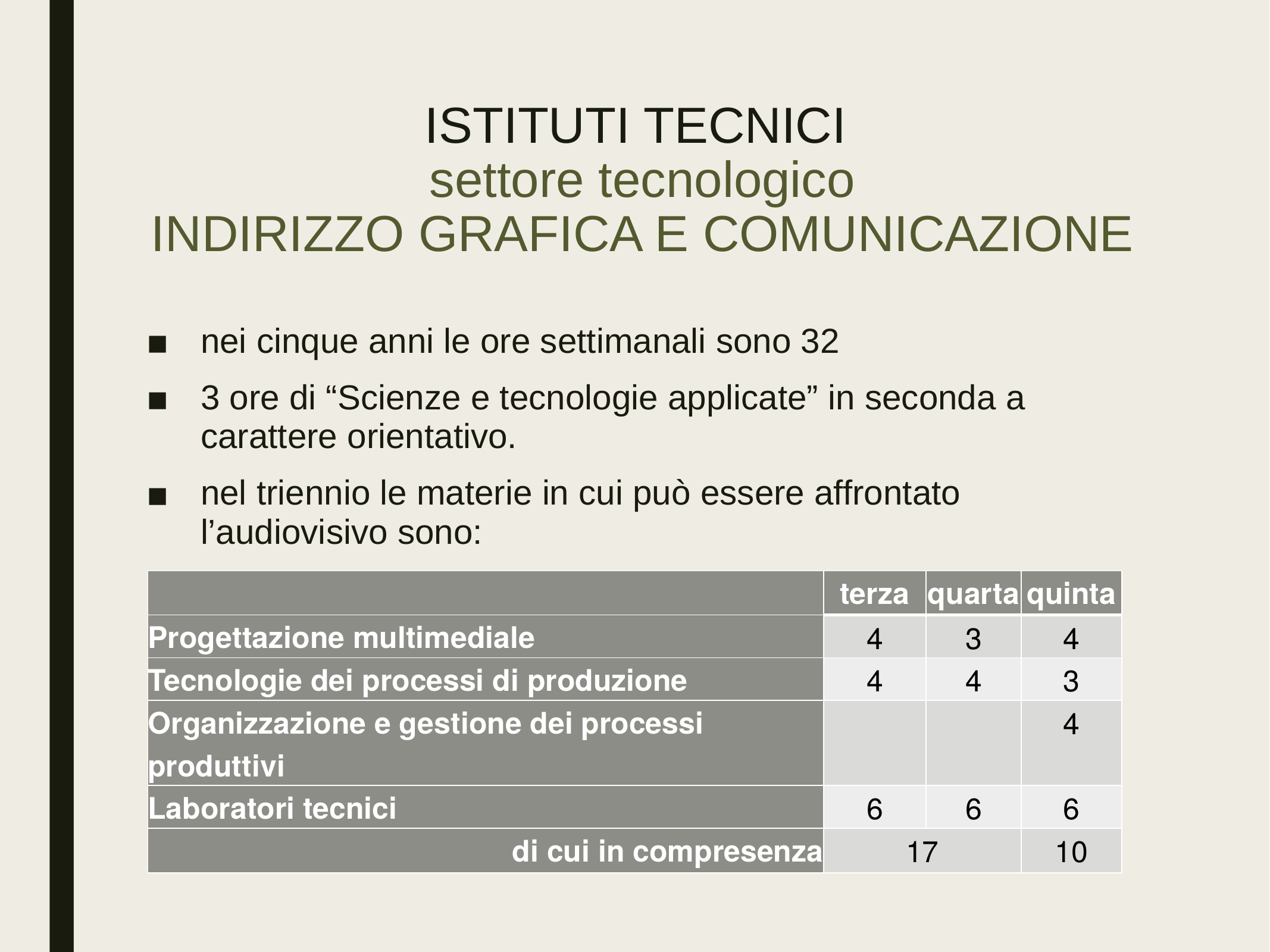

# ISTITUTI TECNICI
settore tecnologico
INDIRIZZO GRAFICA E COMUNICAZIONE
nei cinque anni le ore settimanali sono 32
3 ore di “Scienze e tecnologie applicate” in seconda a carattere orientativo.
nel triennio le materie in cui può essere affrontato l’audiovisivo sono:
|  | terza | quarta | quinta |
| --- | --- | --- | --- |
| Progettazione multimediale | 4 | 3 | 4 |
| Tecnologie dei processi di produzione | 4 | 4 | 3 |
| Organizzazione e gestione dei processi produttivi |  |  | 4 |
| Laboratori tecnici | 6 | 6 | 6 |
| di cui in compresenza | 17 |  | 10 |